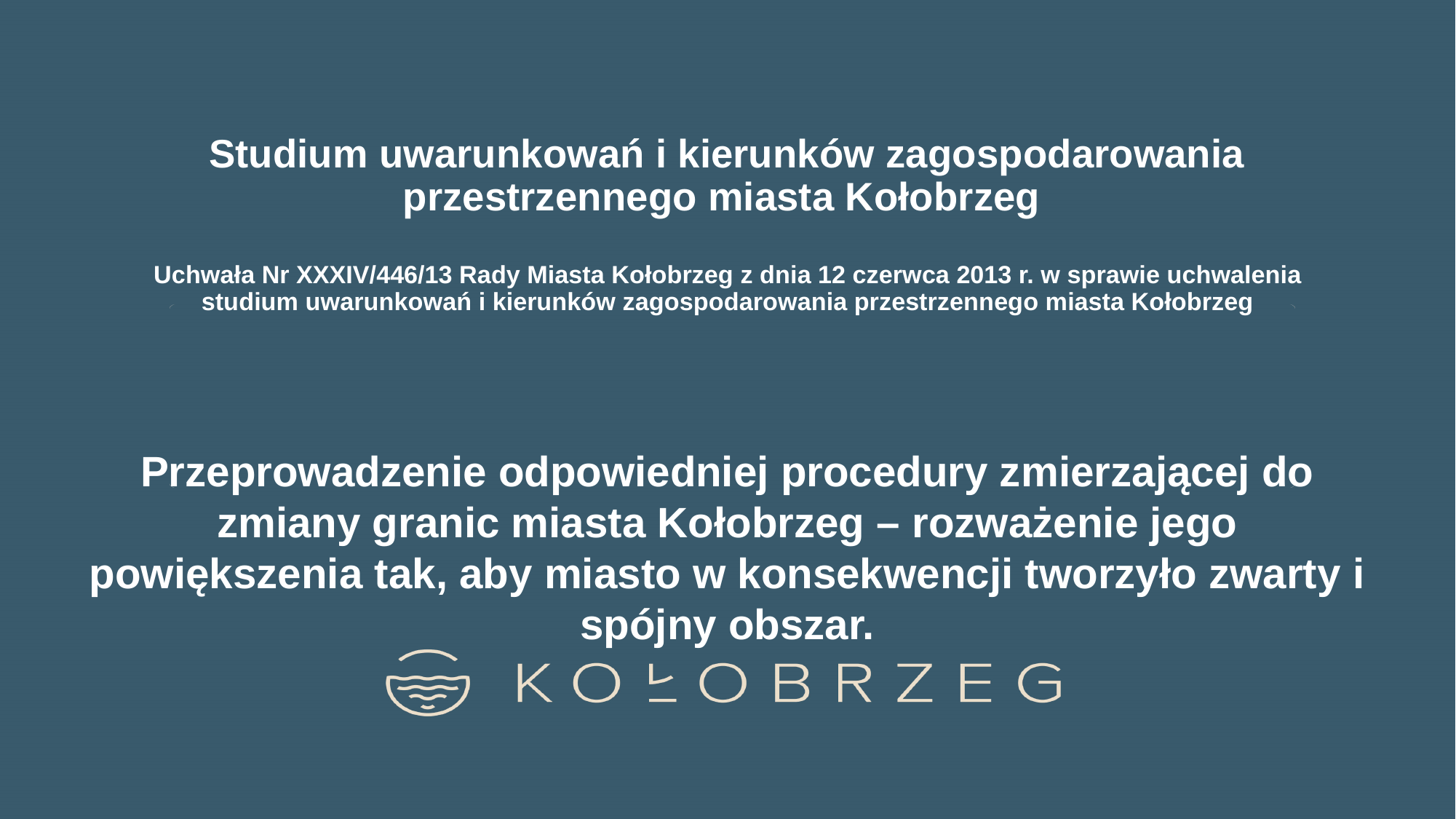

# Studium uwarunkowań i kierunków zagospodarowania przestrzennego miasta Kołobrzeg Uchwała Nr XXXIV/446/13 Rady Miasta Kołobrzeg z dnia 12 czerwca 2013 r. w sprawie uchwalenia studium uwarunkowań i kierunków zagospodarowania przestrzennego miasta Kołobrzeg
Przeprowadzenie odpowiedniej procedury zmierzającej do zmiany granic miasta Kołobrzeg – rozważenie jego powiększenia tak, aby miasto w konsekwencji tworzyło zwarty i spójny obszar.